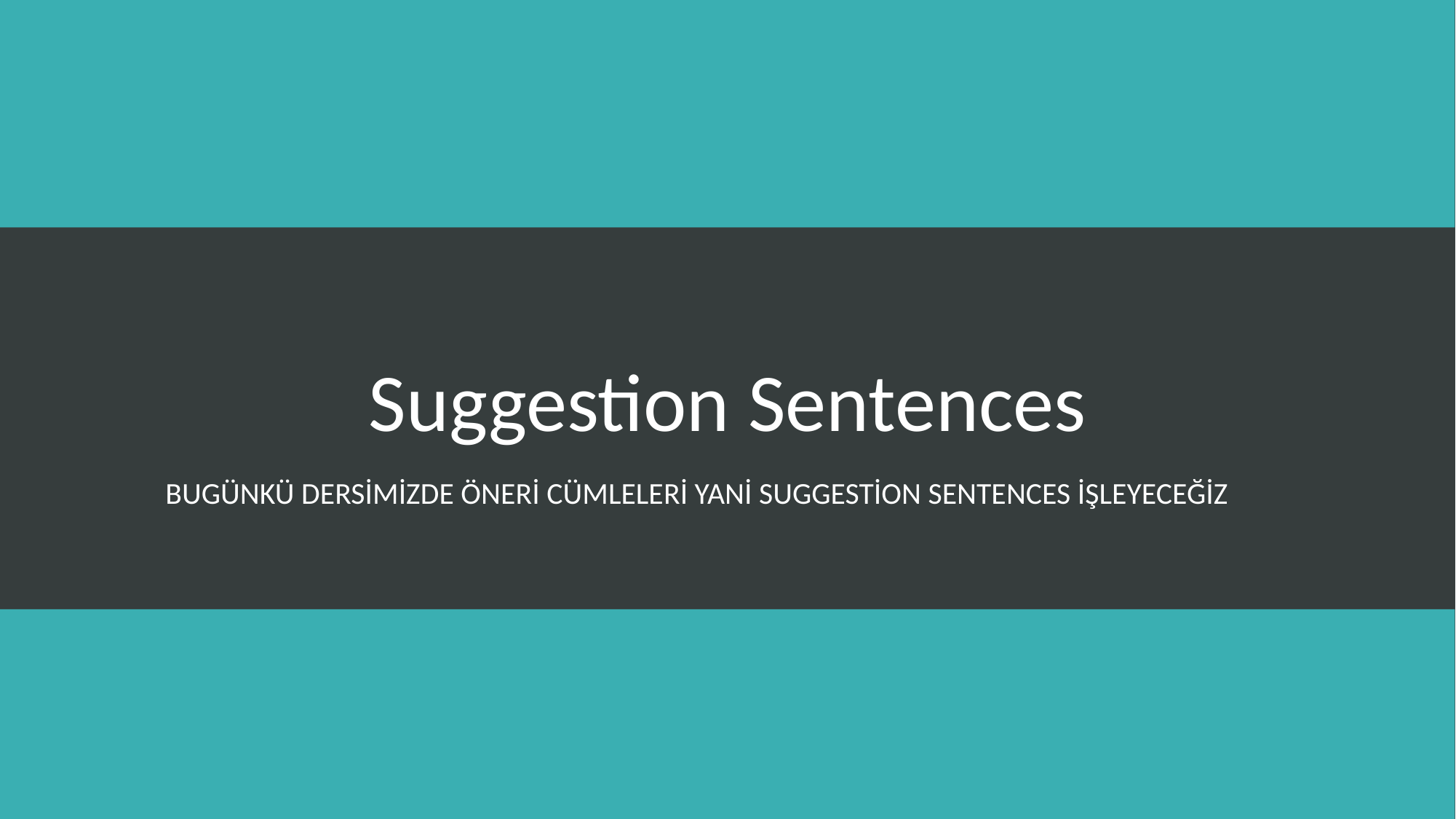

# Suggestion Sentences
Bugünkü dersimizde öneri cümleleri yani suggestion sentences işleyeceğiz